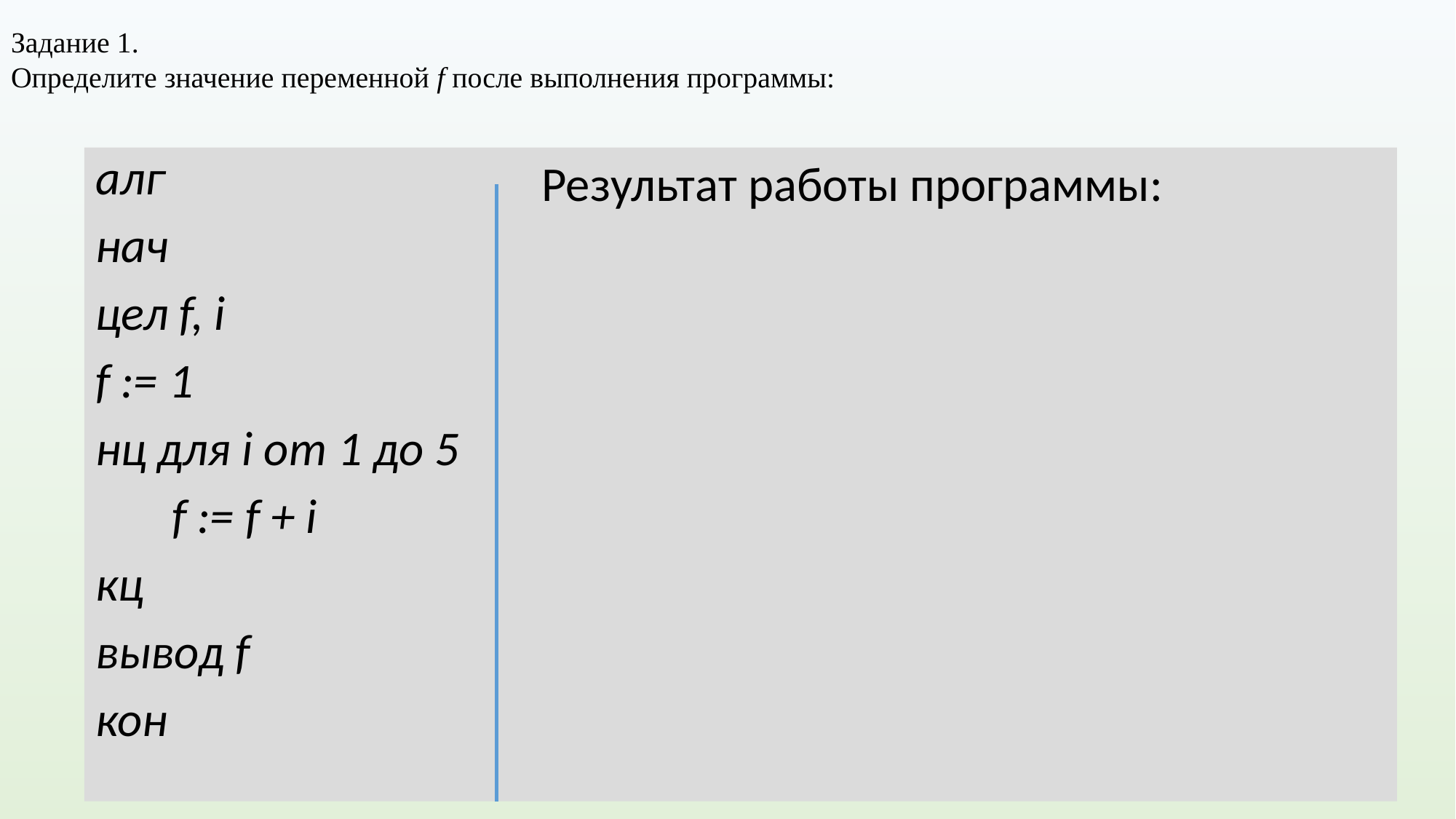

# Задание 1. Определите значение переменной f после выполнения программы:
алг
нач
цел f, i
f := 1
нц для i от 1 до 5
       f := f + i
кц
вывод f
кон
Результат работы программы: